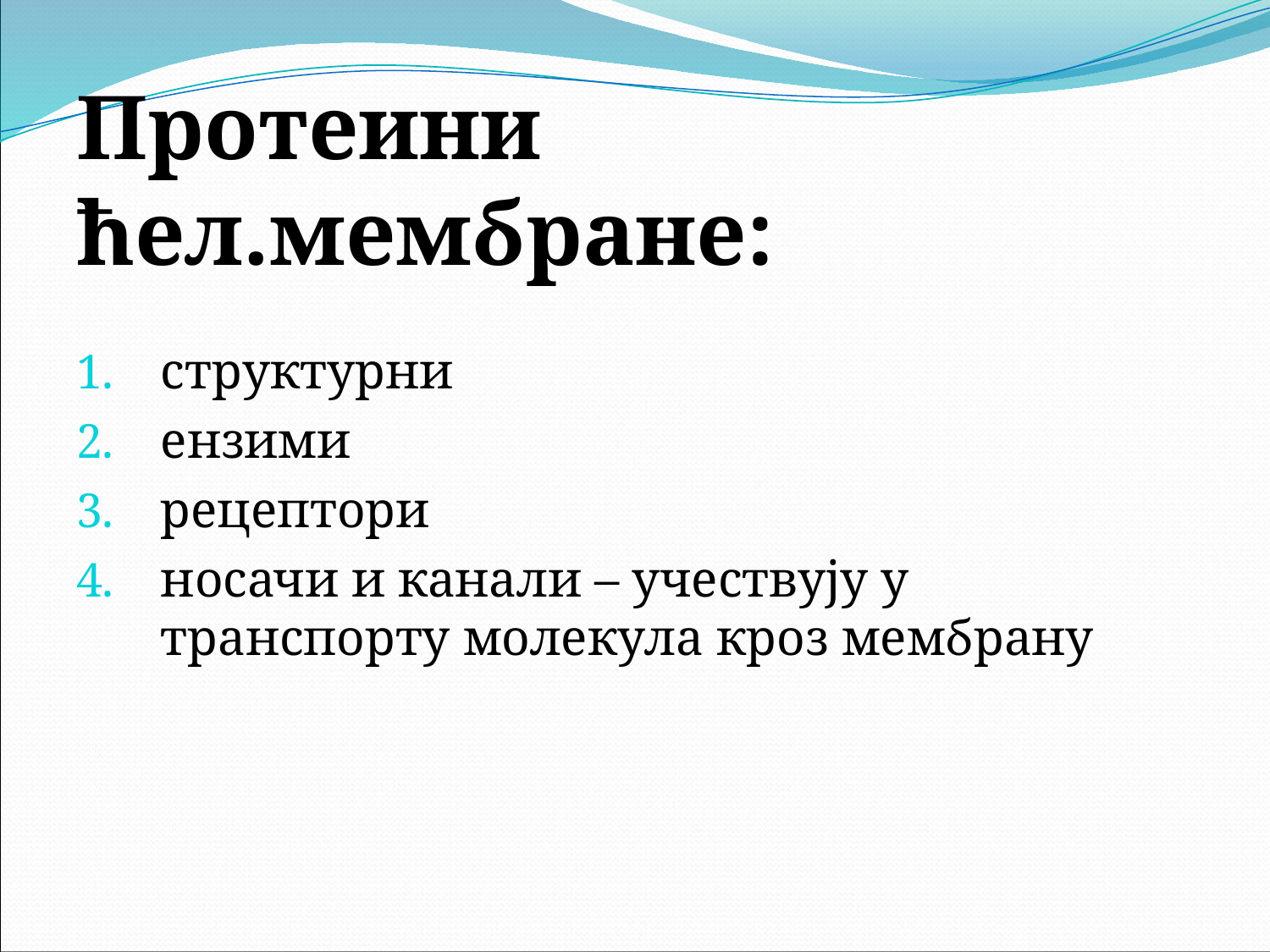

Протеини ћел.мембране:

структурни
ензими
рецептори
носачи и канали – учествују у транспорту молекула кроз мембрану